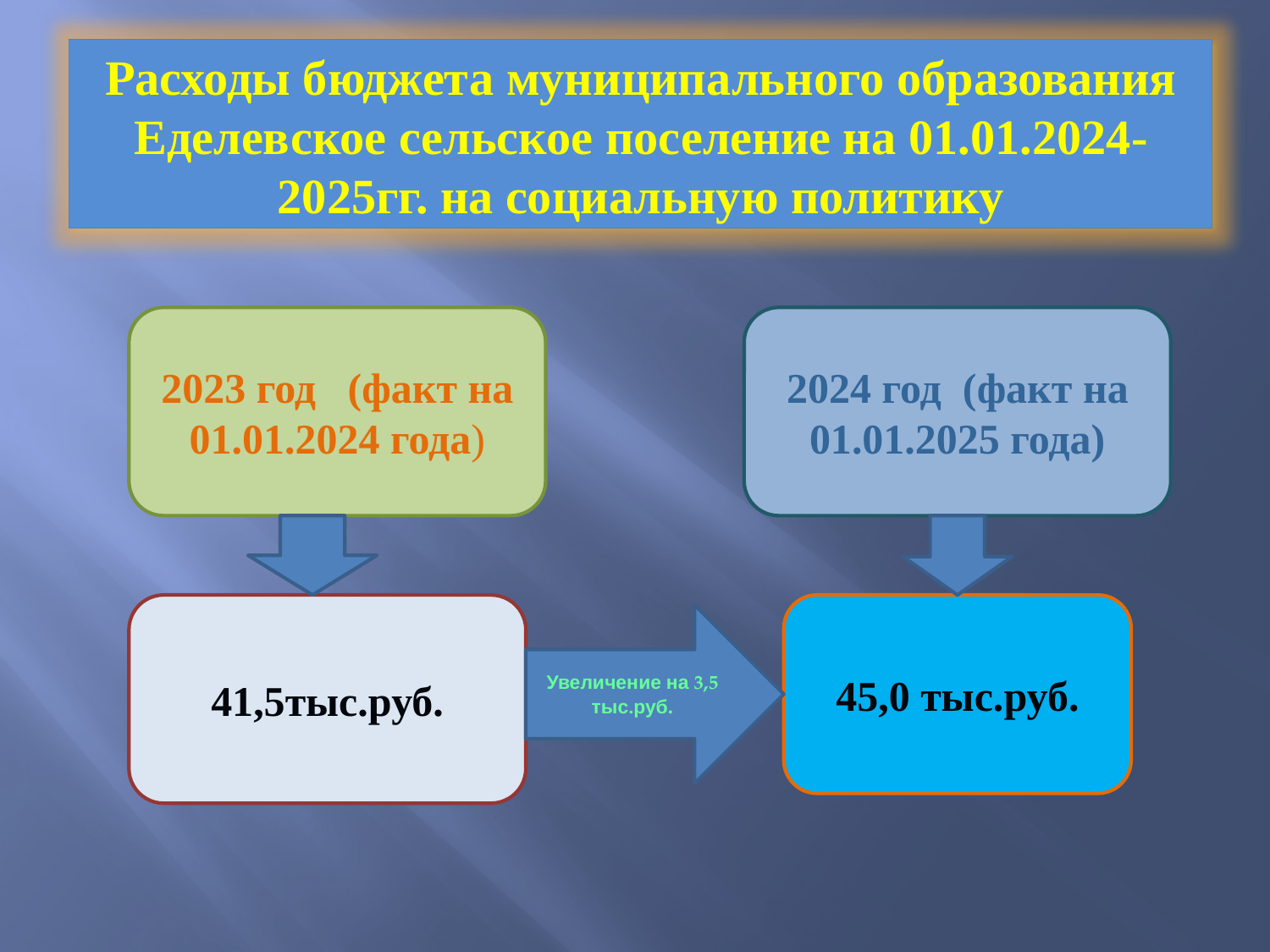

Расходы бюджета муниципального образования Еделевское сельское поселение на 01.01.2024-2025гг. на социальную политику
2023 год   (факт на 01.01.2024 года)
2024 год  (факт на 01.01.2025 года)

41,5тыс.руб.
45,0 тыс.руб.
Увеличение на 3,5 тыс.руб.